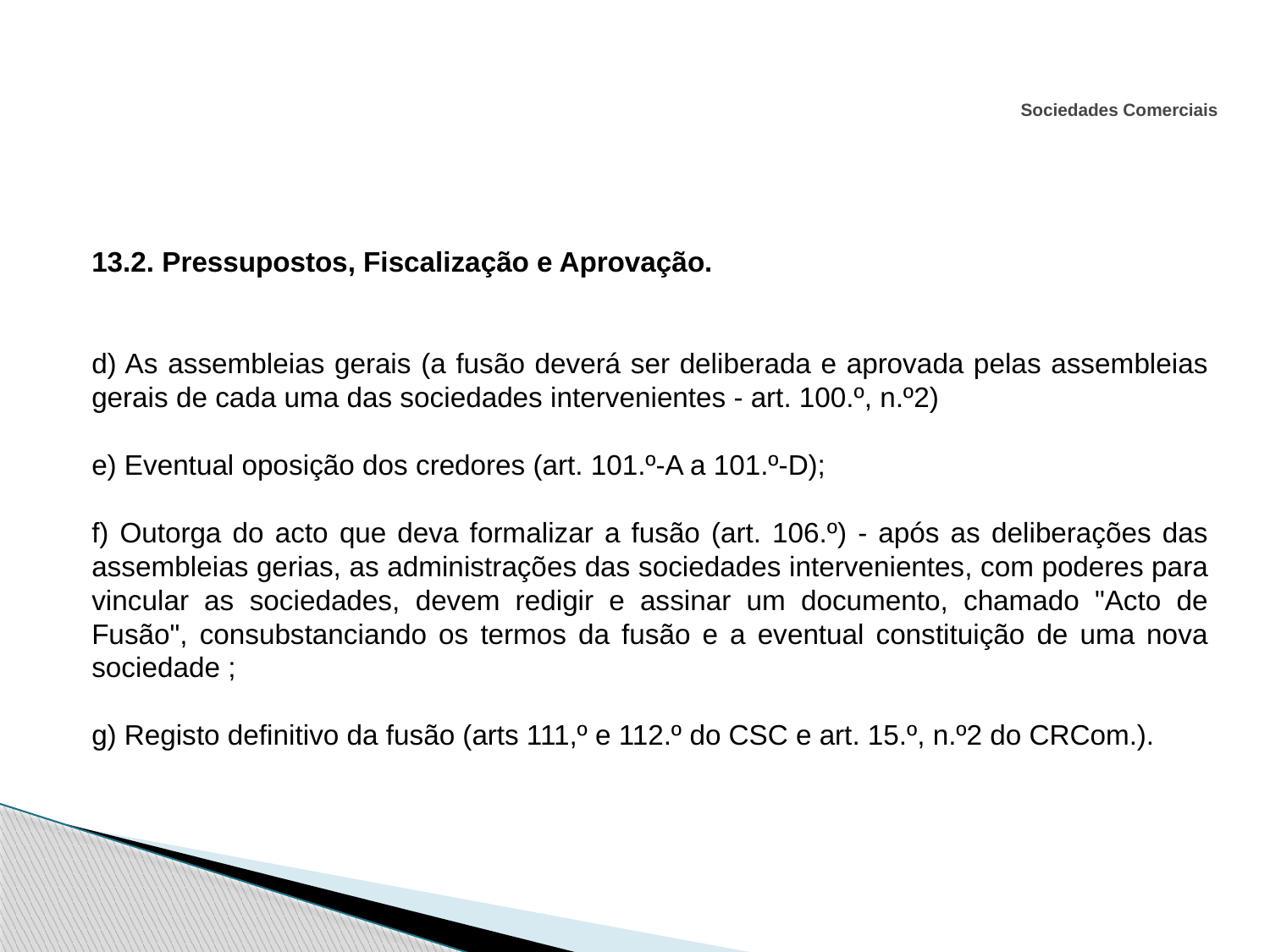

# Sociedades Comerciais
13.2. Pressupostos, Fiscalização e Aprovação.

d) As assembleias gerais (a fusão deverá ser deliberada e aprovada pelas assembleias gerais de cada uma das sociedades intervenientes - art. 100.º, n.º2)

e) Eventual oposição dos credores (art. 101.º-A a 101.º-D);

f) Outorga do acto que deva formalizar a fusão (art. 106.º) - após as deliberações das assembleias gerias, as administrações das sociedades intervenientes, com poderes para vincular as sociedades, devem redigir e assinar um documento, chamado "Acto de Fusão", consubstanciando os termos da fusão e a eventual constituição de uma nova sociedade ;

g) Registo definitivo da fusão (arts 111,º e 112.º do CSC e art. 15.º, n.º2 do CRCom.).